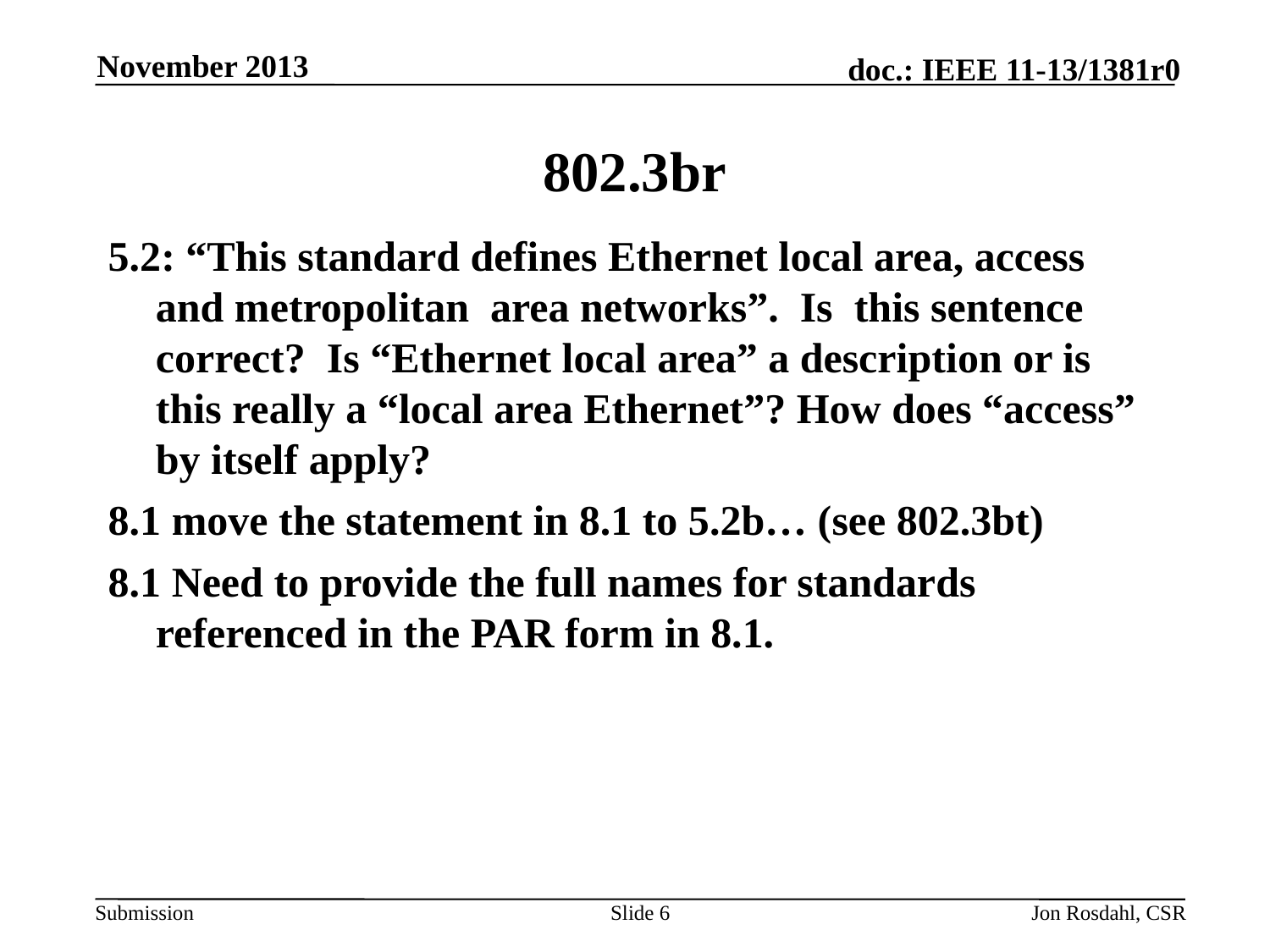

November 2013
# 802.3br
5.2: “This standard defines Ethernet local area, access and metropolitan  area networks”.  Is  this sentence correct?  Is “Ethernet local area” a description or is this really a “local area Ethernet”? How does “access” by itself apply?
8.1 move the statement in 8.1 to 5.2b… (see 802.3bt)
8.1 Need to provide the full names for standards referenced in the PAR form in 8.1.
Slide 6
Jon Rosdahl, CSR